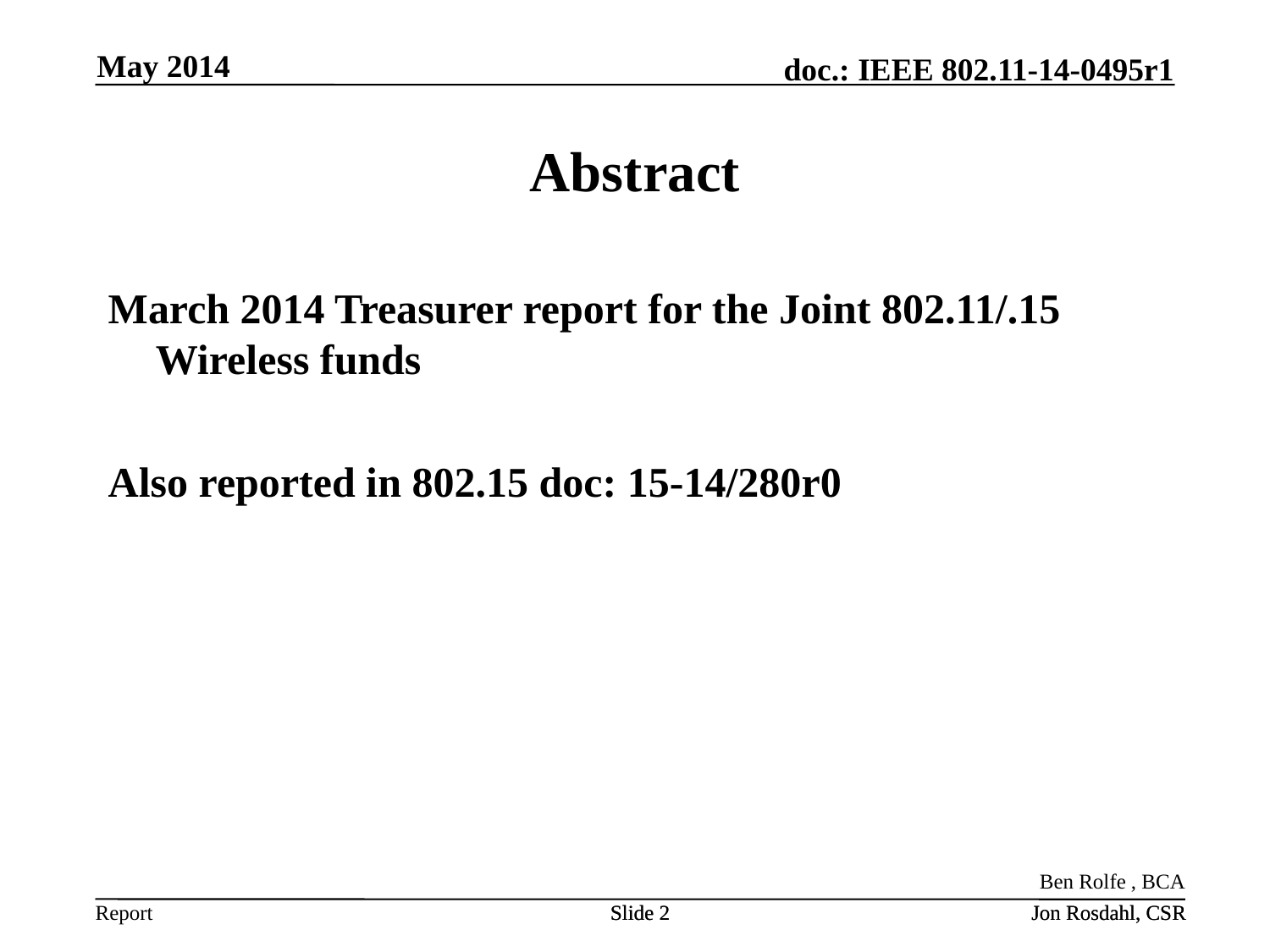

May 2014
# Abstract
March 2014 Treasurer report for the Joint 802.11/.15 Wireless funds

Also reported in 802.15 doc: 15-14/280r0

Ben Rolfe , BCA
Slide 2
Slide 2
Jon Rosdahl, CSR
Jon Rosdahl, CSR